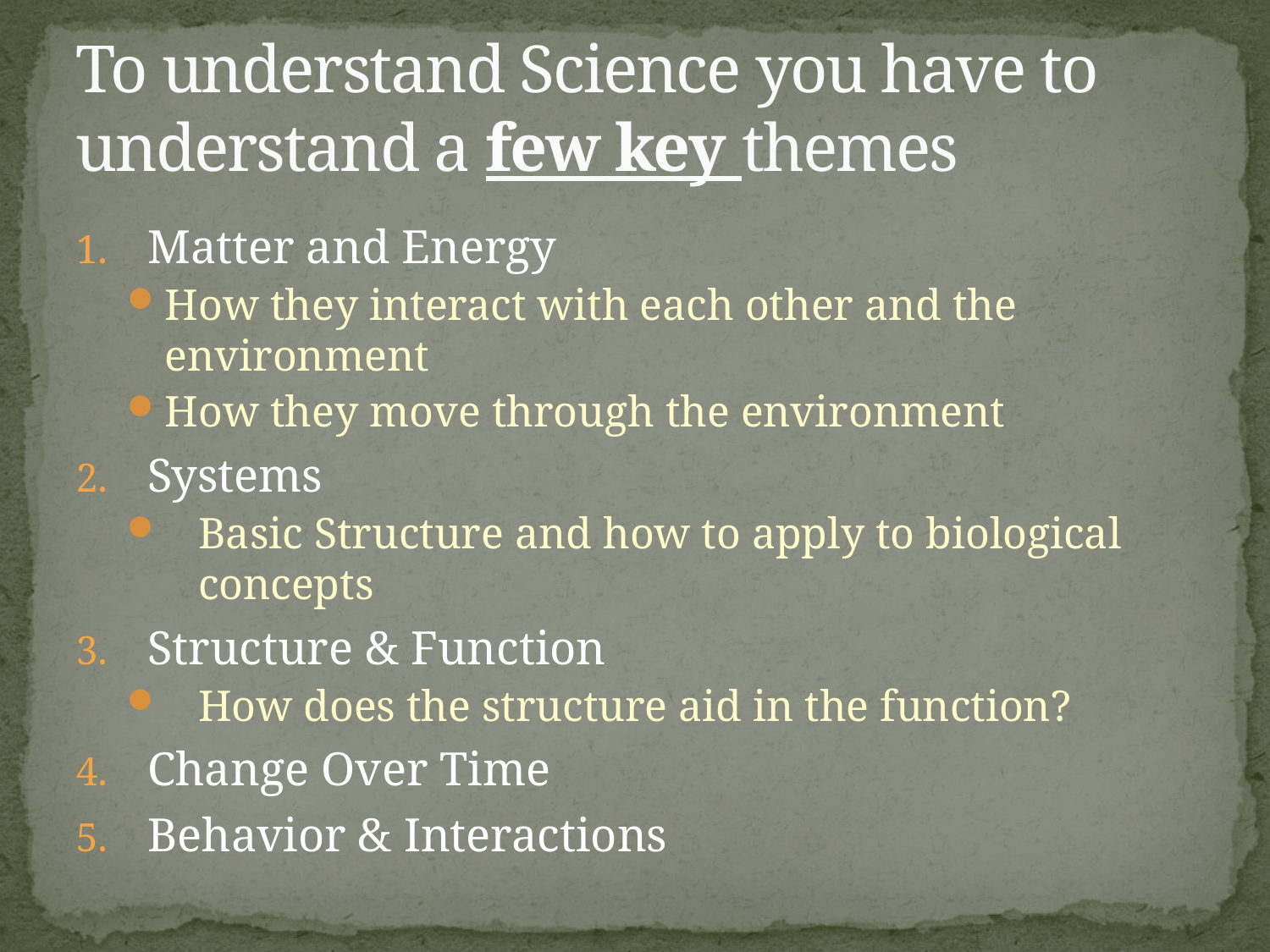

# To understand Science you have to understand a few key themes
Matter and Energy
How they interact with each other and the environment
How they move through the environment
Systems
Basic Structure and how to apply to biological concepts
Structure & Function
How does the structure aid in the function?
Change Over Time
Behavior & Interactions